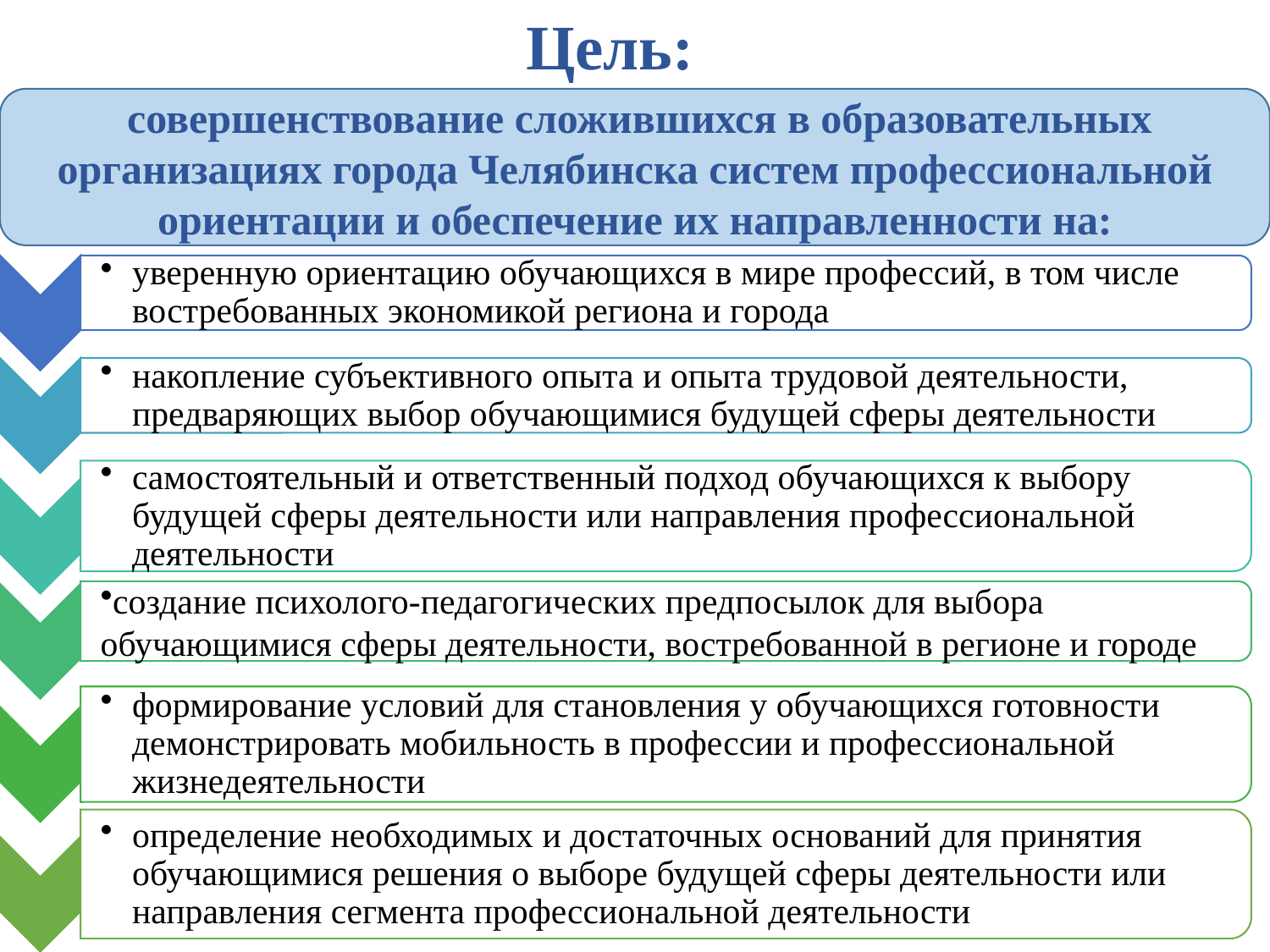

Цель:
 совершенствование сложившихся в образовательных организациях города Челябинска систем профессиональной ориентации и обеспечение их направленности на:

уверенную ориентацию обучающихся в мире профессий, в том числе востребованных экономикой региона и города

накопление субъективного опыта и опыта трудовой деятельности, предваряющих выбор обучающимися будущей сферы деятельности

самостоятельный и ответственный подход обучающихся к выбору будущей сферы деятельности или направления профессиональной деятельности

создание психолого-педагогических предпосылок для выбора обучающимися сферы деятельности, востребованной в регионе и городе

формирование условий для становления у обучающихся готовности демонстрировать мобильность в профессии и профессиональной жизнедеятельности

определение необходимых и достаточных оснований для принятия обучающимися решения о выборе будущей сферы деятельности или направления сегмента профессиональной деятельности